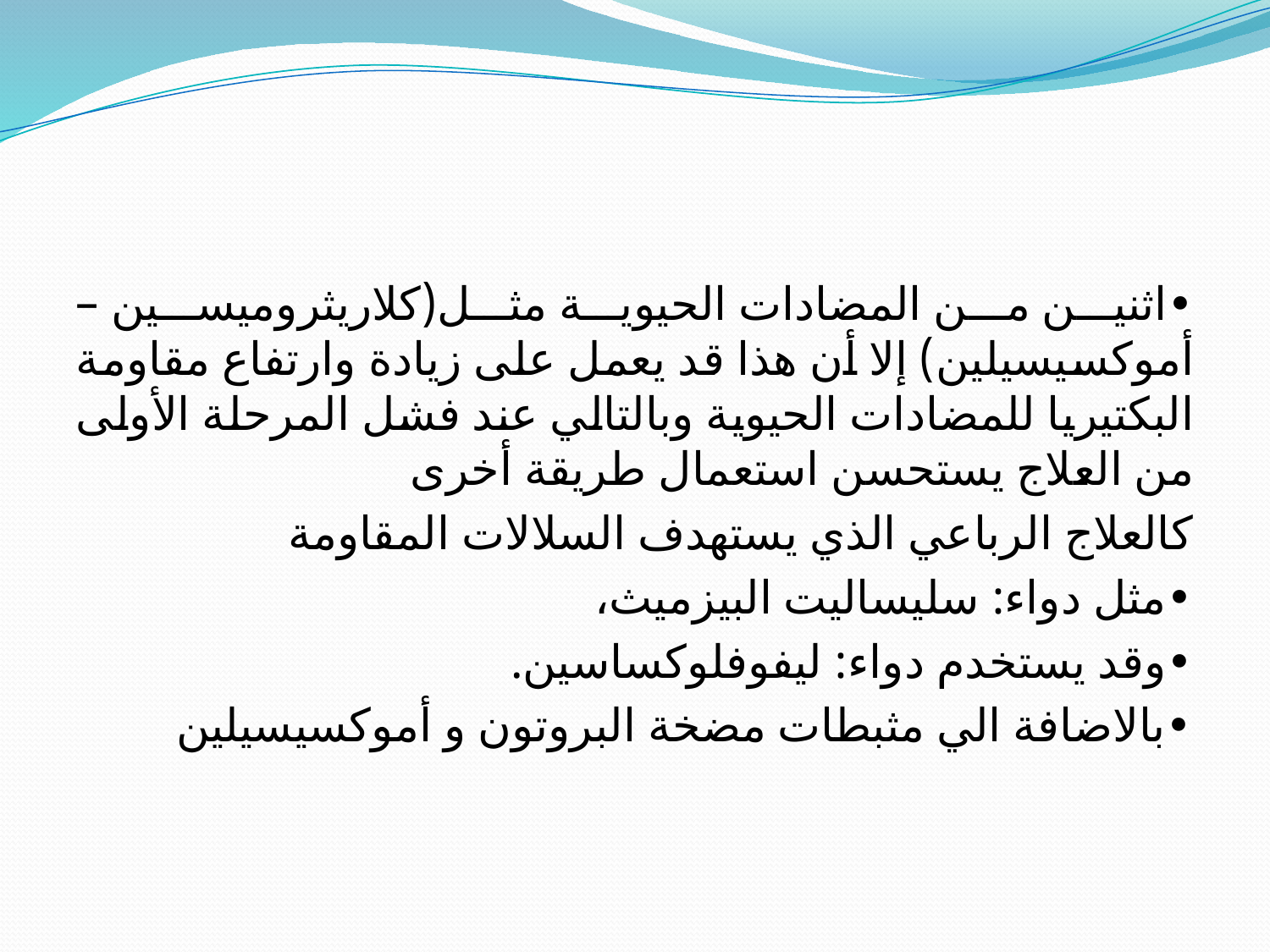

#
•اثنين من المضادات الحيوية مثل(كلاريثروميسين – أموكسيسيلين) إلا أن هذا قد يعمل على زيادة وارتفاع مقاومة البكتيريا للمضادات الحيوية وبالتالي عند فشل المرحلة الأولى من العلاج يستحسن استعمال طريقة أخرى
كالعلاج الرباعي الذي يستهدف السلالات المقاومة
•مثل دواء: سليساليت البيزميث،
•وقد يستخدم دواء: ليفوفلوكساسين.
•بالاضافة الي مثبطات مضخة البروتون و أموكسيسيلين